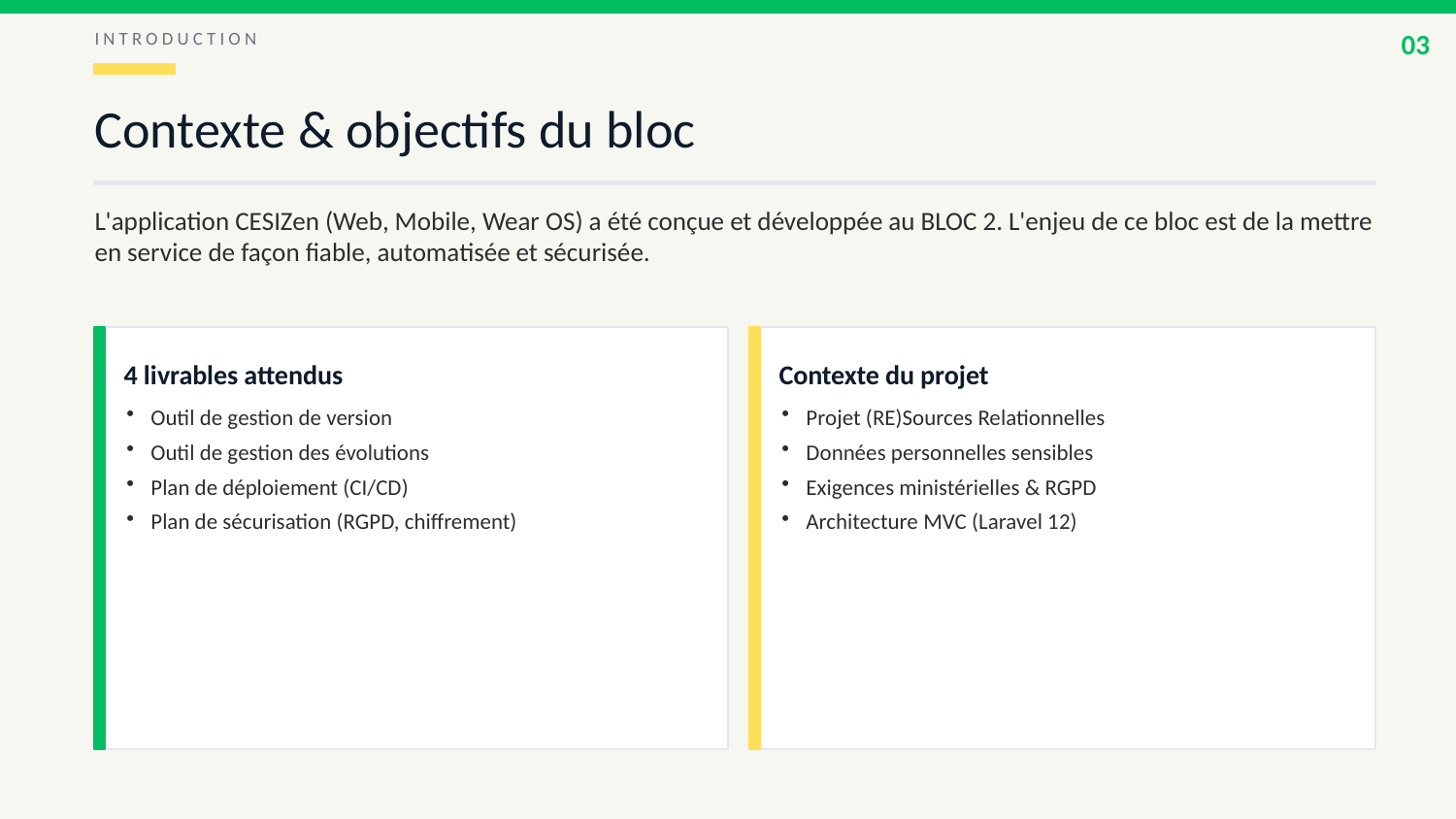

03
INTRODUCTION

Contexte & objectifs du bloc

L'application CESIZen (Web, Mobile, Wear OS) a été conçue et développée au BLOC 2. L'enjeu de ce bloc est de la mettre en service de façon fiable, automatisée et sécurisée.

4 livrables attendus
Contexte du projet
Outil de gestion de version
Outil de gestion des évolutions
Plan de déploiement (CI/CD)
Plan de sécurisation (RGPD, chiffrement)
Projet (RE)Sources Relationnelles
Données personnelles sensibles
Exigences ministérielles & RGPD
Architecture MVC (Laravel 12)